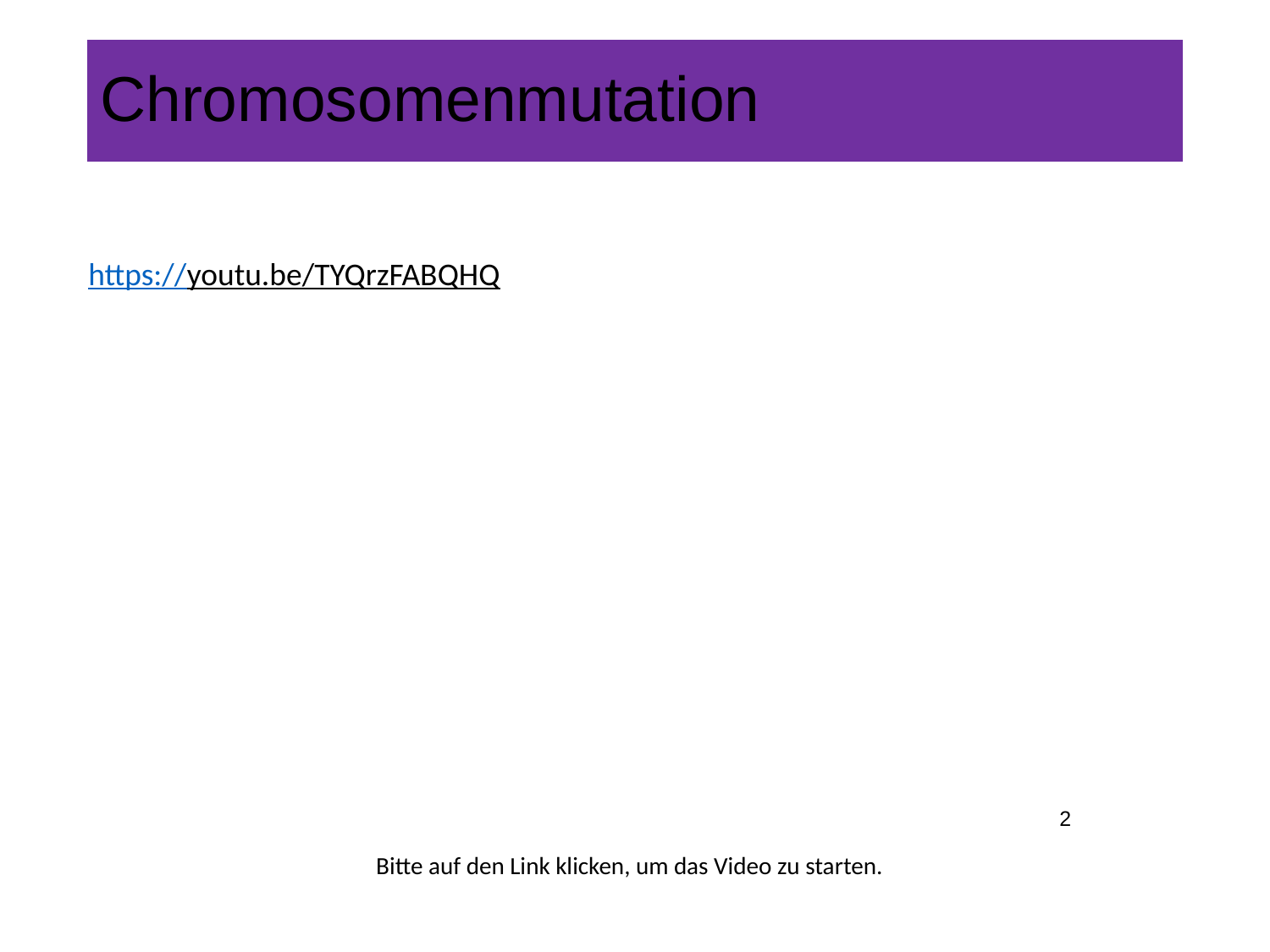

# Chromosomenmutation
https://youtu.be/TYQrzFABQHQ
2
Bitte auf den Link klicken, um das Video zu starten.